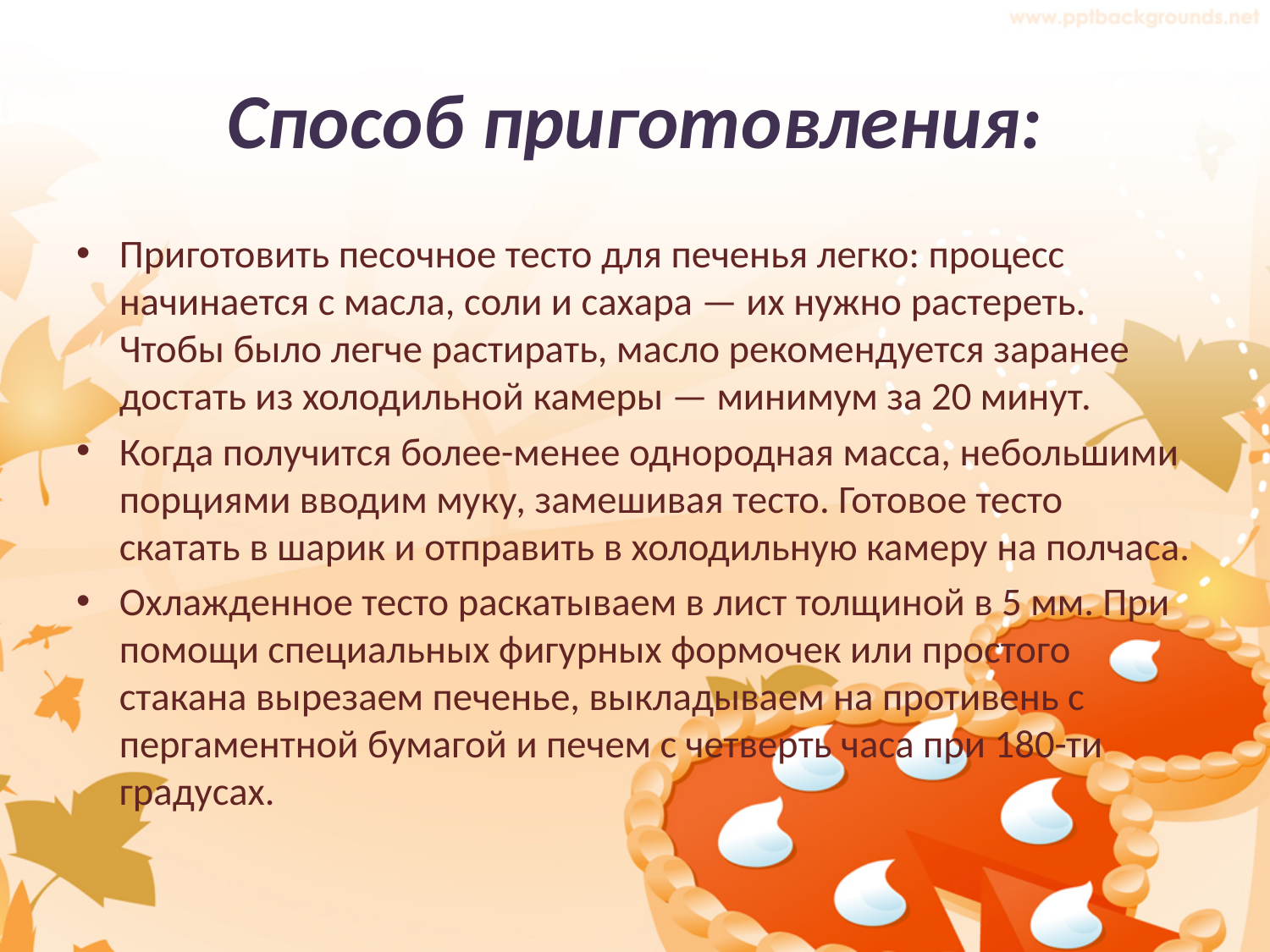

# Способ приготовления:
Приготовить песочное тесто для печенья легко: процесс начинается с масла, соли и сахара — их нужно растереть. Чтобы было легче растирать, масло рекомендуется заранее достать из холодильной камеры — минимум за 20 минут.
Когда получится более-менее однородная масса, небольшими порциями вводим муку, замешивая тесто. Готовое тесто скатать в шарик и отправить в холодильную камеру на полчаса.
Охлажденное тесто раскатываем в лист толщиной в 5 мм. При помощи специальных фигурных формочек или простого стакана вырезаем печенье, выкладываем на противень с пергаментной бумагой и печем с четверть часа при 180-ти градусах.